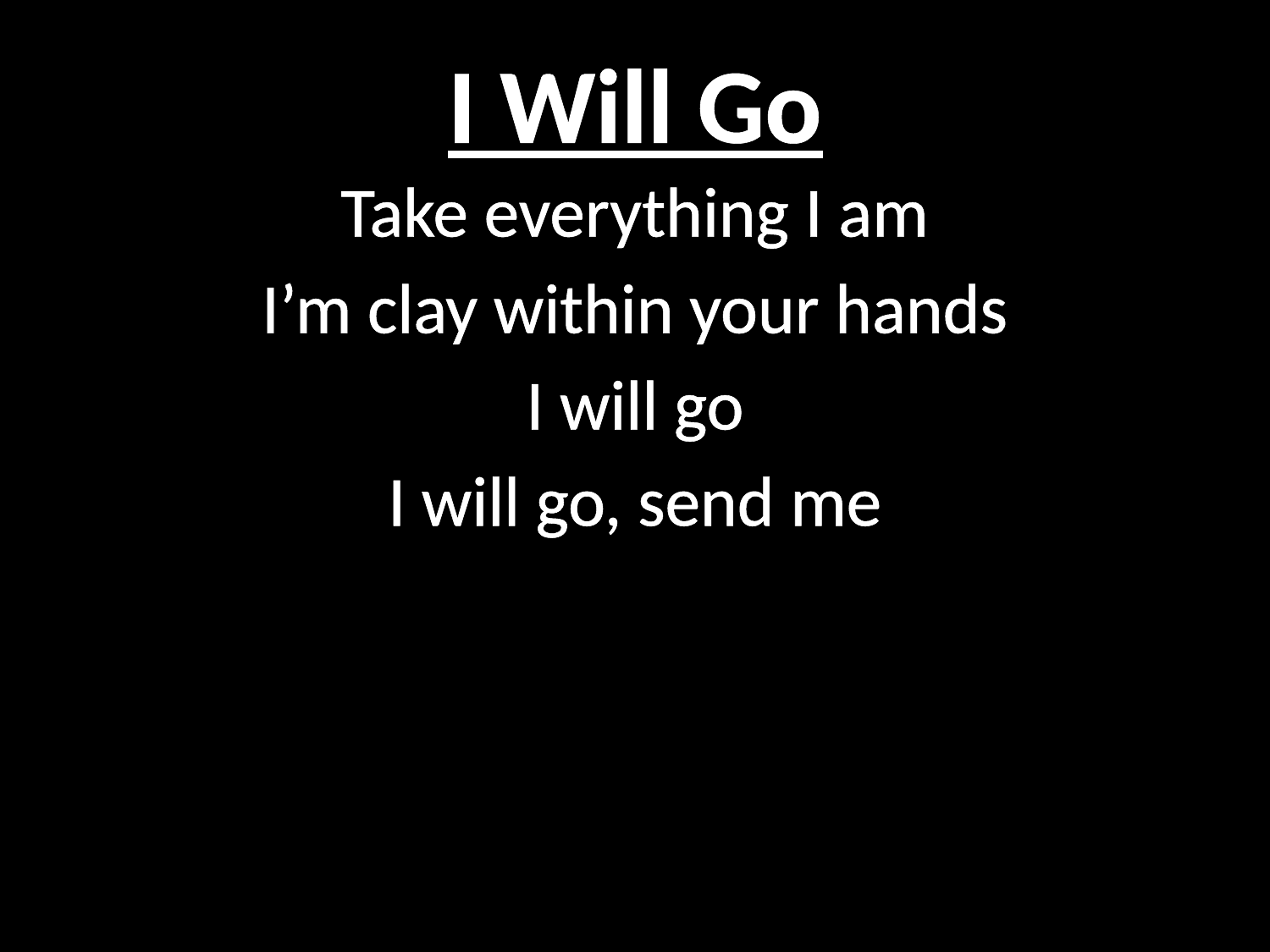

# I Will Go
Take everything I am
I’m clay within your hands
I will go
I will go, send me